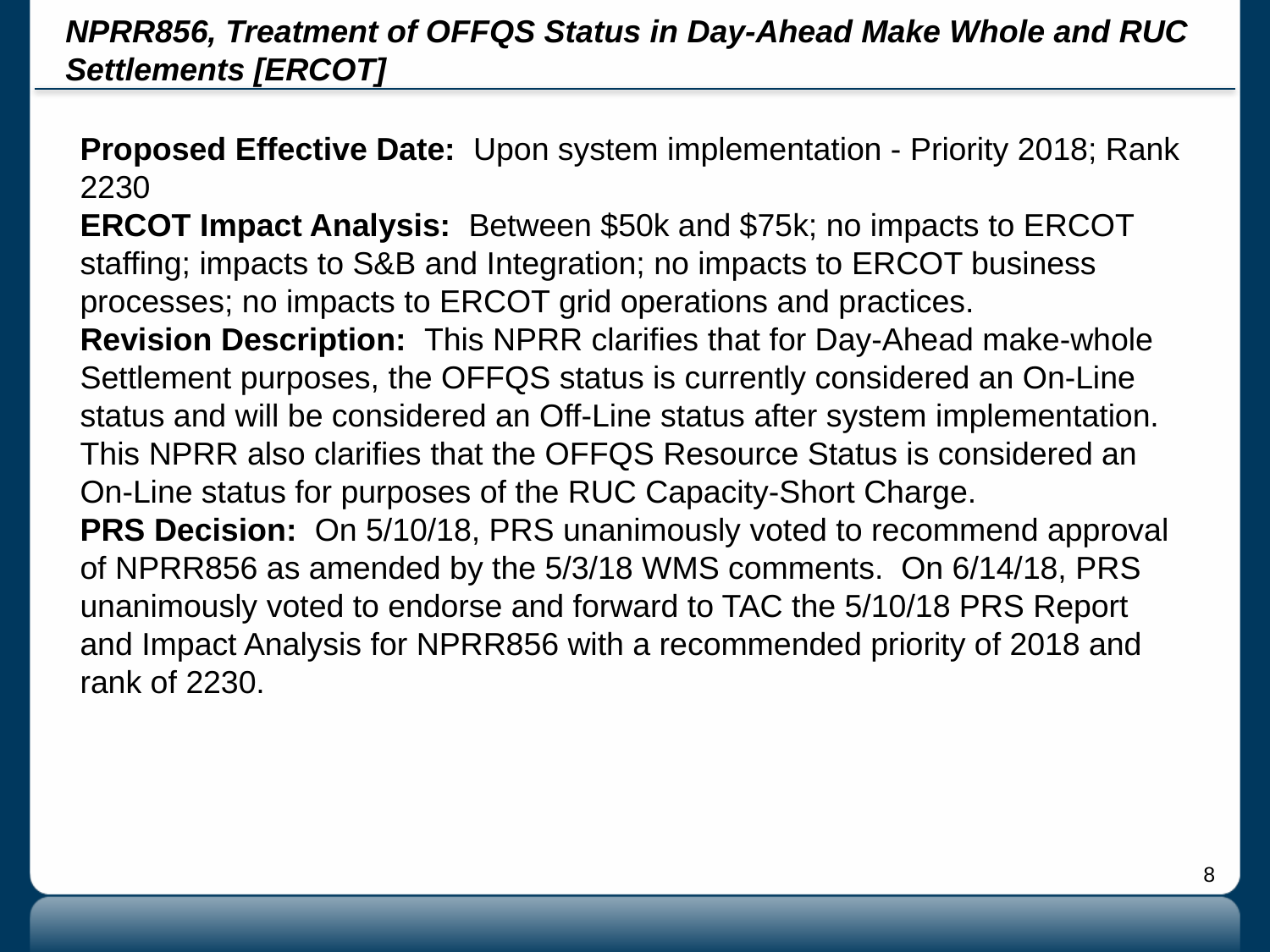

# NPRR856, Treatment of OFFQS Status in Day-Ahead Make Whole and RUC Settlements [ERCOT]
Proposed Effective Date:  Upon system implementation - Priority 2018; Rank 2230
ERCOT Impact Analysis:  Between $50k and $75k; no impacts to ERCOT staffing; impacts to S&B and Integration; no impacts to ERCOT business processes; no impacts to ERCOT grid operations and practices.
Revision Description:  This NPRR clarifies that for Day-Ahead make-whole Settlement purposes, the OFFQS status is currently considered an On-Line status and will be considered an Off-Line status after system implementation.  This NPRR also clarifies that the OFFQS Resource Status is considered an On-Line status for purposes of the RUC Capacity-Short Charge.
PRS Decision:  On 5/10/18, PRS unanimously voted to recommend approval of NPRR856 as amended by the 5/3/18 WMS comments.  On 6/14/18, PRS unanimously voted to endorse and forward to TAC the 5/10/18 PRS Report and Impact Analysis for NPRR856 with a recommended priority of 2018 and rank of 2230.